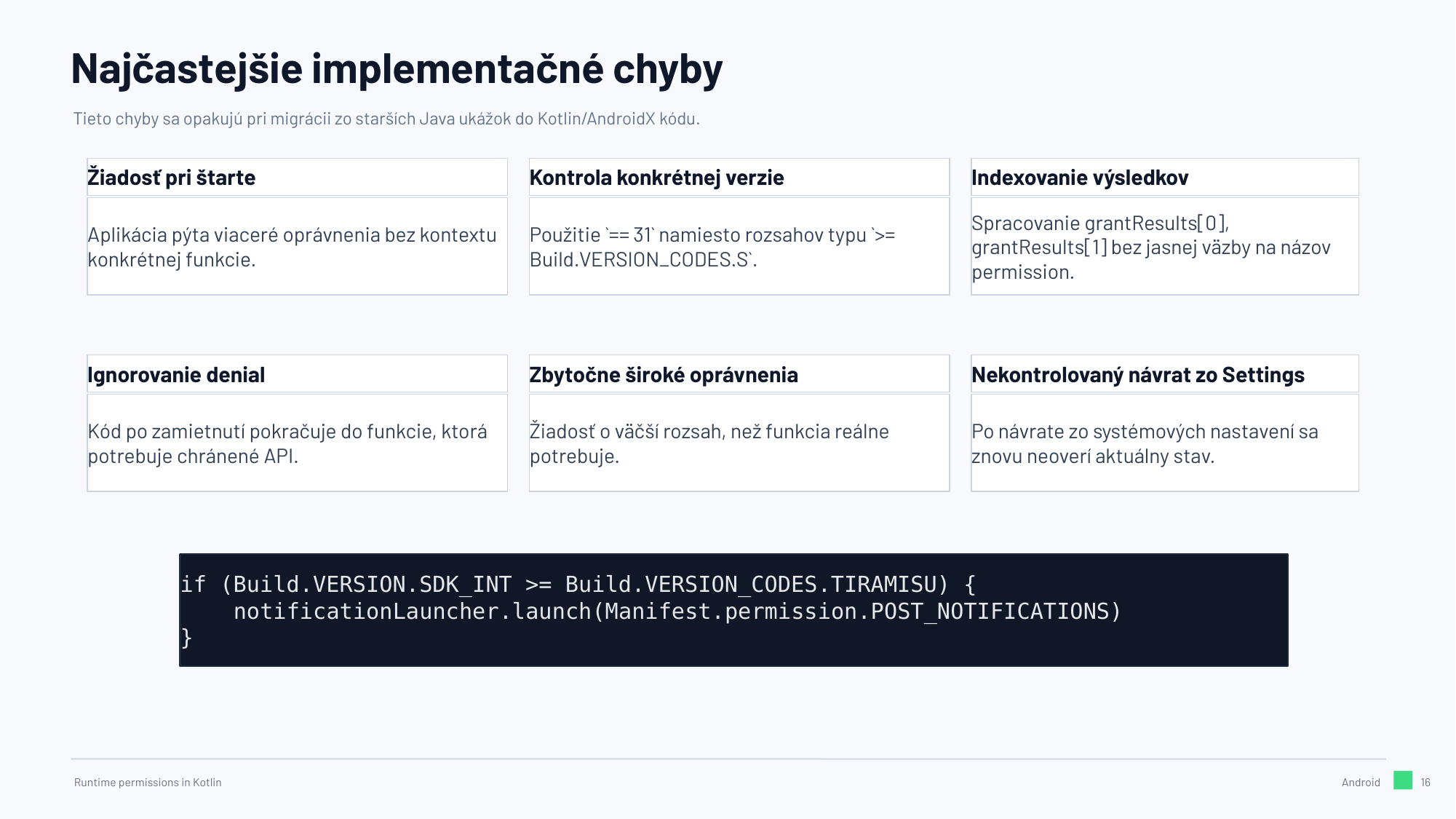

Najčastejšie implementačné chyby
Tieto chyby sa opakujú pri migrácii zo starších Java ukážok do Kotlin/AndroidX kódu.
Žiadosť pri štarte
Kontrola konkrétnej verzie
Indexovanie výsledkov
Aplikácia pýta viaceré oprávnenia bez kontextu konkrétnej funkcie.
Použitie `== 31` namiesto rozsahov typu `>= Build.VERSION_CODES.S`.
Spracovanie grantResults[0], grantResults[1] bez jasnej väzby na názov permission.
Ignorovanie denial
Zbytočne široké oprávnenia
Nekontrolovaný návrat zo Settings
Kód po zamietnutí pokračuje do funkcie, ktorá potrebuje chránené API.
Žiadosť o väčší rozsah, než funkcia reálne potrebuje.
Po návrate zo systémových nastavení sa znovu neoverí aktuálny stav.
if (Build.VERSION.SDK_INT >= Build.VERSION_CODES.TIRAMISU) {
    notificationLauncher.launch(Manifest.permission.POST_NOTIFICATIONS)
}
16